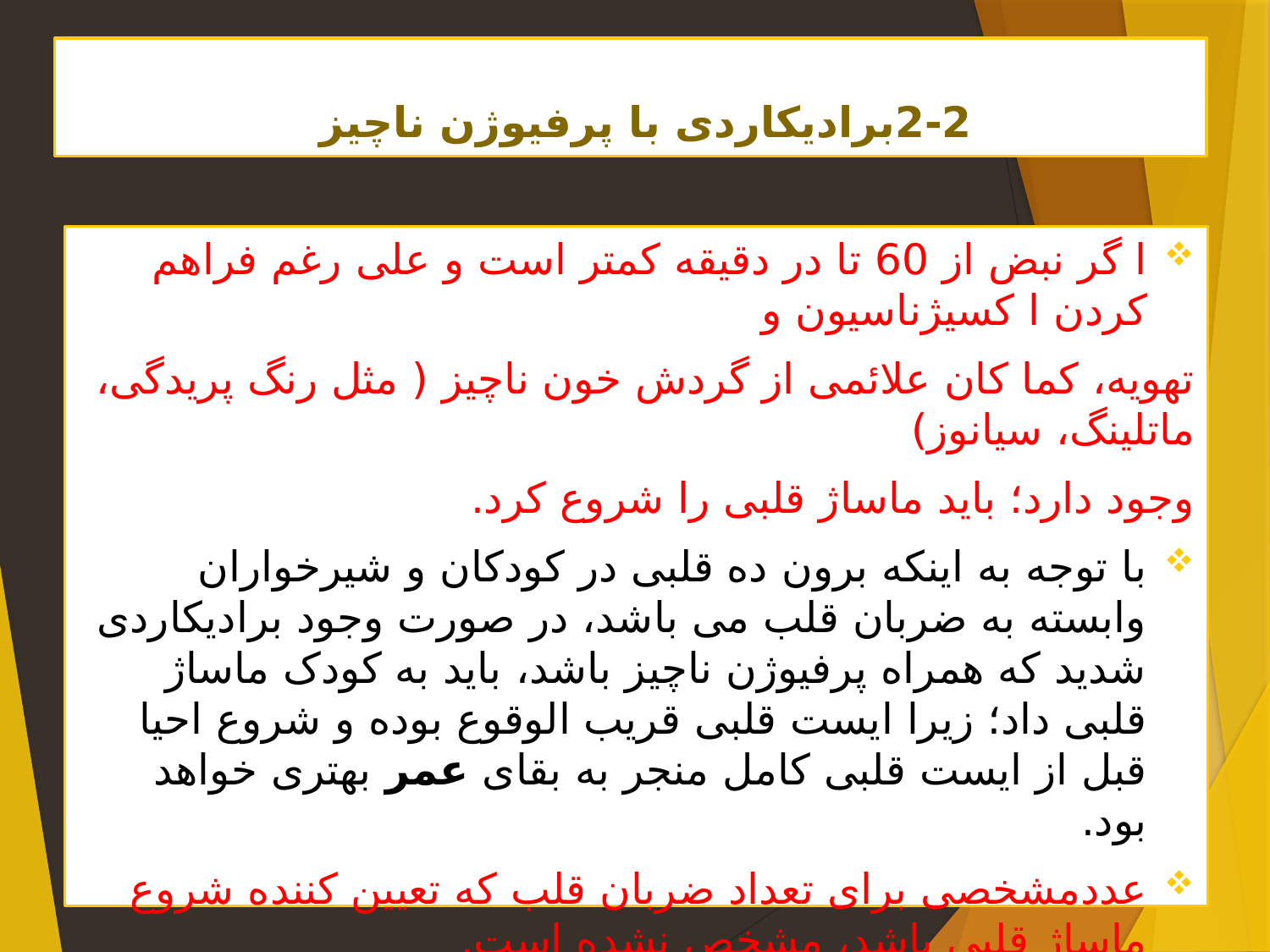

# 2-2برادیکاردی با پرفیوژن ناچیز
ا گر نبض از 60 تا در دقیقه کمتر است و علی رغم فراهم کردن ا کسیژناسیون و
تهویه، کما کان علائمی از گردش خون ناچیز ( مثل رنگ پریدگی، ماتلینگ، سیانوز)
وجود دارد؛ باید ماساژ قلبی را شروع کرد.
با توجه به اینکه برون ده قلبی در کودکان و شیرخواران وابسته به ضربان قلب می باشد، در صورت وجود برادیکاردی شدید که همراه پرفیوژن ناچیز باشد، باید به کودک ماساژ قلبی داد؛ زیرا ایست قلبی قریب الوقوع بوده و شروع احیا قبل از ایست قلبی کامل منجر به بقای عمر بهتری خواهد بود.
عددمشخصی برای تعداد ضربان قلب که تعیین کننده شروع ماساژ قلبی باشد، مشخص نشده است.
توصیه به شروع ماساژ قلبی برای ضربان های کمتر از 60 در صورت وجودپرفیوژن ناچیز تنها بر اساس سادگی آموزش و سهولت به خاطرسپاری آن می باشد.